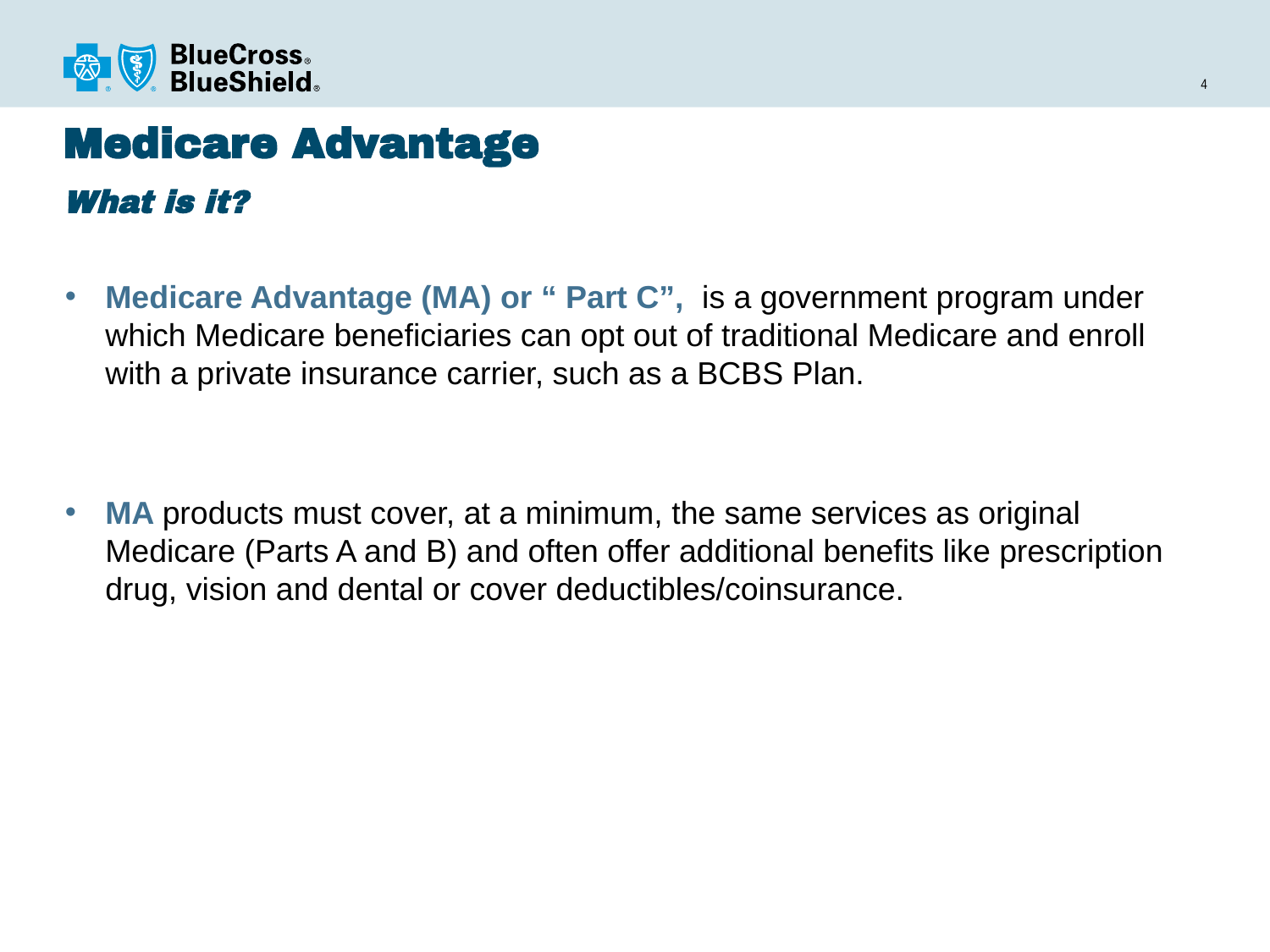

# Medicare Advantage What is it?
Medicare Advantage (MA) or “ Part C”,  is a government program under which Medicare beneficiaries can opt out of traditional Medicare and enroll with a private insurance carrier, such as a BCBS Plan.

MA products must cover, at a minimum, the same services as original Medicare (Parts A and B) and often offer additional benefits like prescription drug, vision and dental or cover deductibles/coinsurance.